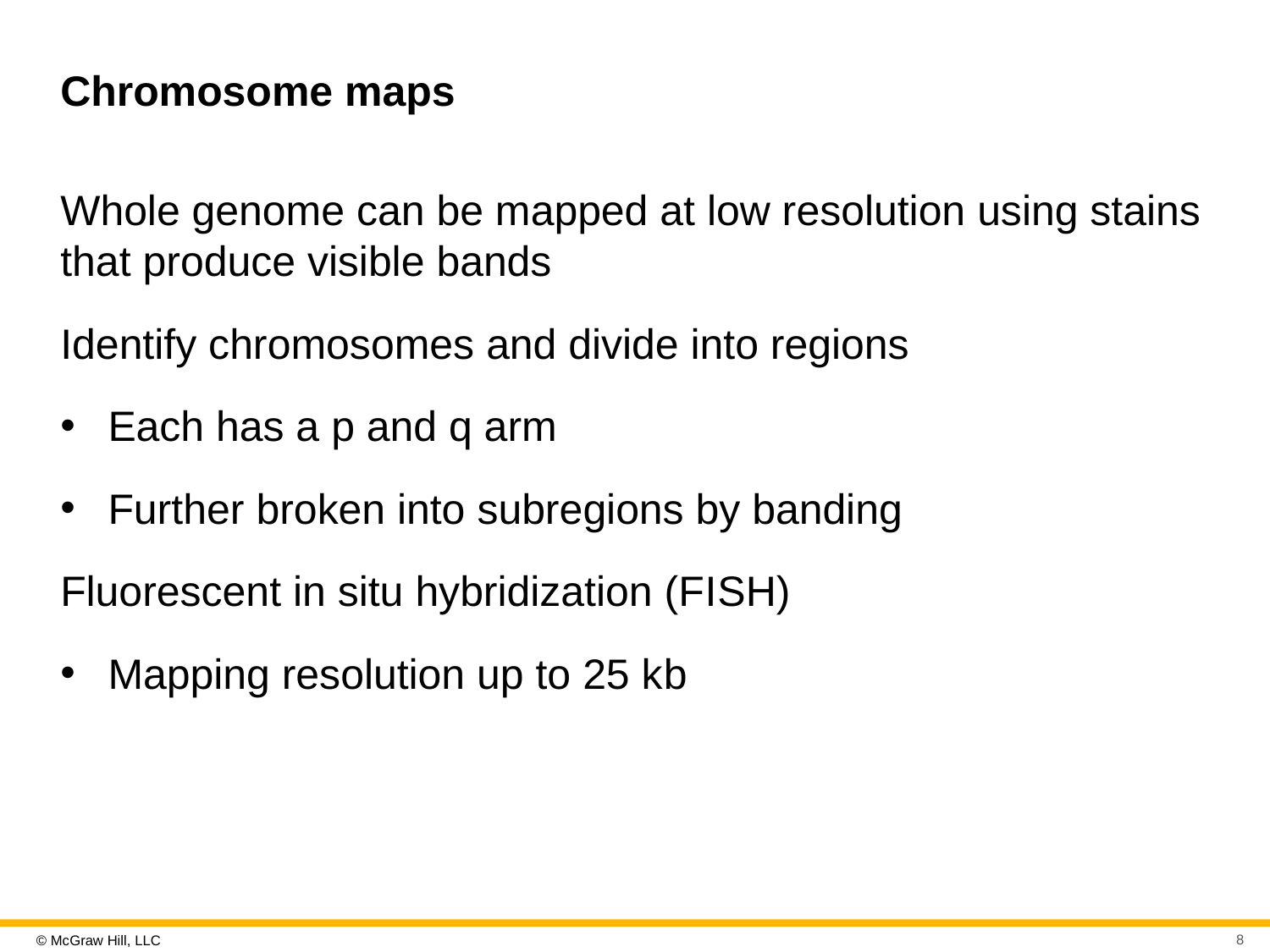

# Chromosome maps
Whole genome can be mapped at low resolution using stains that produce visible bands
Identify chromosomes and divide into regions
Each has a p and q arm
Further broken into subregions by banding
Fluorescent in situ hybridization (F I S H)
Mapping resolution up to 25 k b
8